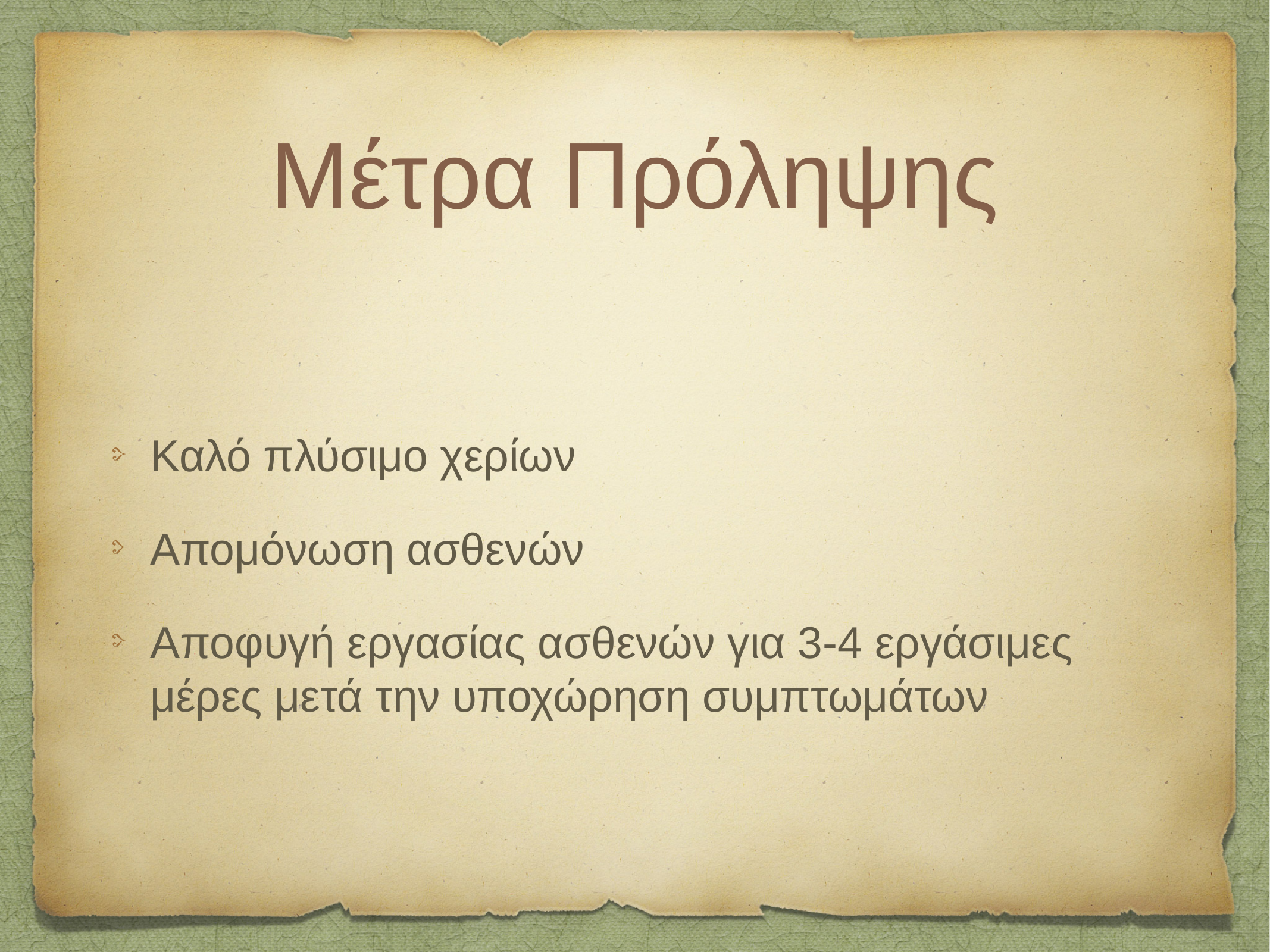

# Μέτρα Πρόληψης
Καλό πλύσιμο χερίων
Απομόνωση ασθενών
Αποφυγή εργασίας ασθενών για 3-4 εργάσιμες μέρες μετά την υποχώρηση συμπτωμάτων